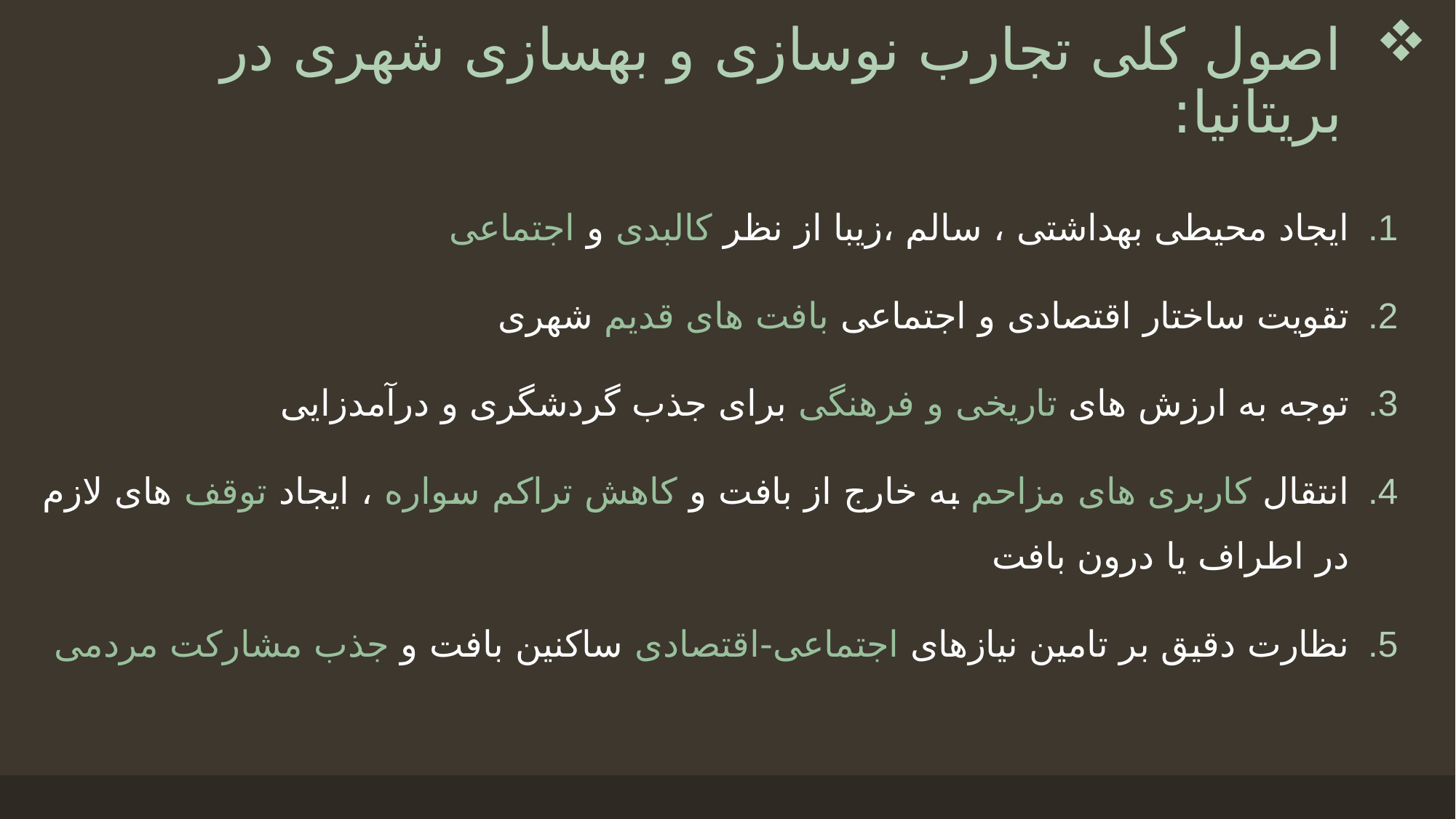

# اصول کلی تجارب نوسازی و بهسازی شهری در بریتانیا:
ایجاد محیطی بهداشتی ، سالم ،زیبا از نظر کالبدی و اجتماعی
تقویت ساختار اقتصادی و اجتماعی بافت های قدیم شهری
توجه به ارزش های تاریخی و فرهنگی برای جذب گردشگری و درآمدزایی
انتقال کاربری های مزاحم به خارج از بافت و کاهش تراکم سواره ، ایجاد توقف های لازم در اطراف یا درون بافت
نظارت دقیق بر تامین نیازهای اجتماعی-اقتصادی ساکنین بافت و جذب مشارکت مردمی